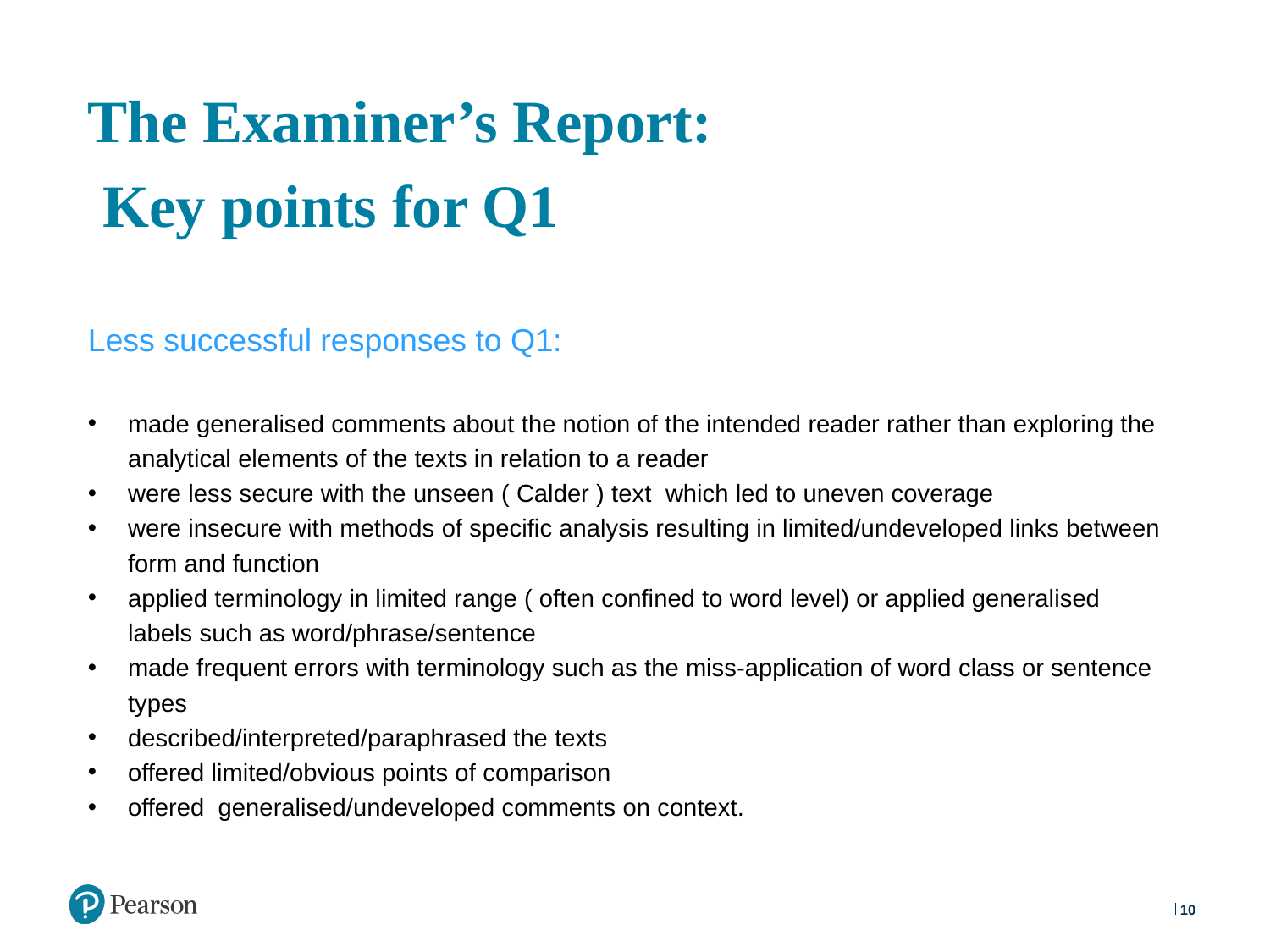

# The Examiner’s Report: Key points for Q1
Less successful responses to Q1:

made generalised comments about the notion of the intended reader rather than exploring the analytical elements of the texts in relation to a reader
were less secure with the unseen ( Calder ) text  which led to uneven coverage
were insecure with methods of specific analysis resulting in limited/undeveloped links between form and function
applied terminology in limited range ( often confined to word level) or applied generalised labels such as word/phrase/sentence
made frequent errors with terminology such as the miss-application of word class or sentence types
described/interpreted/paraphrased the texts
offered limited/obvious points of comparison
offered  generalised/undeveloped comments on context.

10